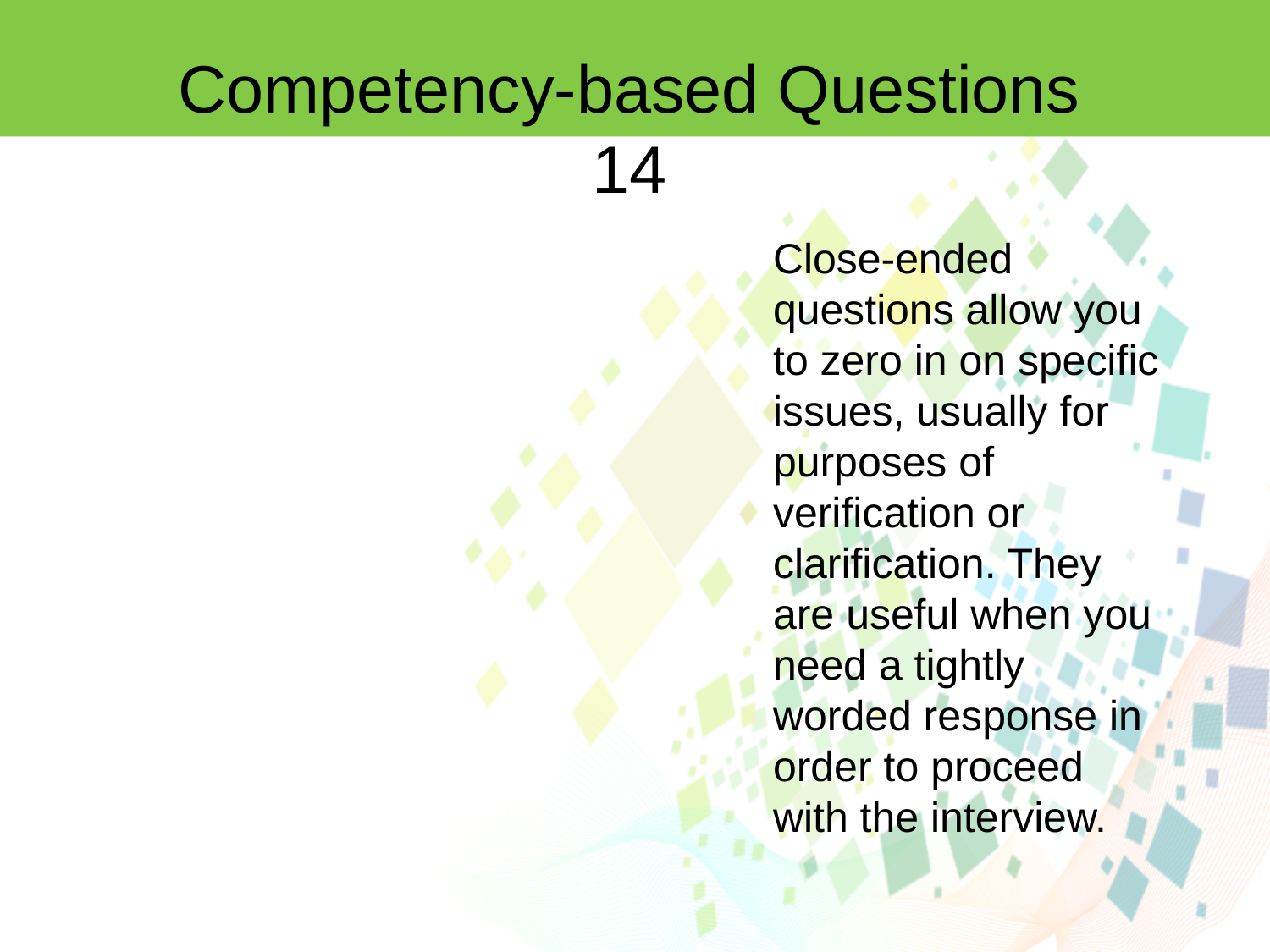

Competency-based Questions 14
Close-ended questions allow you to zero in on specific issues, usually for purposes of verification or clarification. They are useful when you need a tightly worded response in order to proceed with the interview.